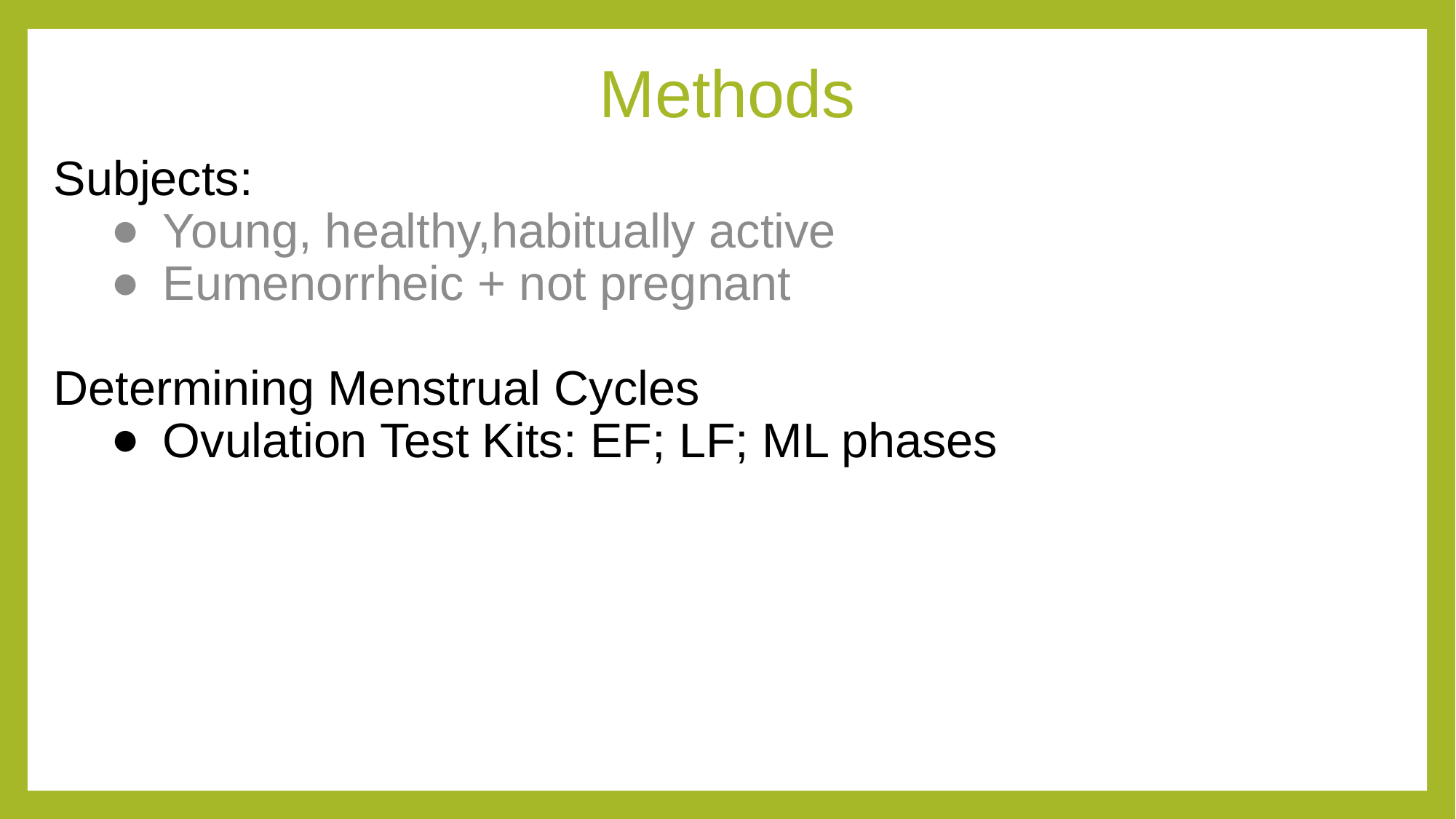

Methods
Subjects:
Young, healthy,habitually active
Eumenorrheic + not pregnant

Determining Menstrual Cycles
Ovulation Test Kits: EF; LF; ML phases

Dietary Protocol: controlled

Exercise Protocol: VO2 max & 60% intensity
Incremental treadmill test at EF phase